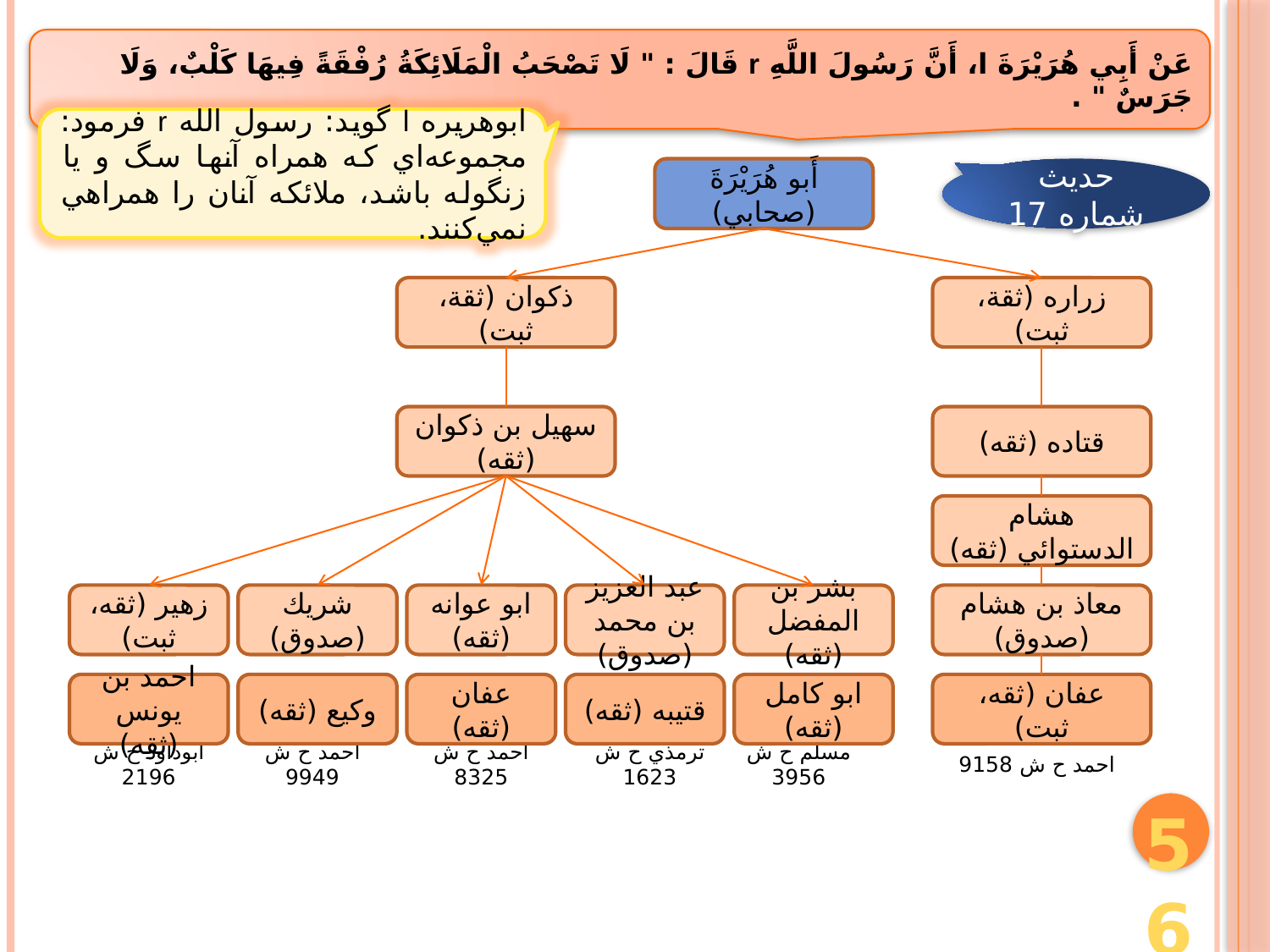

عَنْ أَبِي هُرَيْرَةَ ا، أَنَّ رَسُولَ اللَّهِ r قَالَ : " لَا تَصْحَبُ الْمَلَائِكَةُ رُفْقَةً فِيهَا كَلْبٌ، وَلَا جَرَسٌ " .
ابوهريره ا گويد: رسول الله r فرمود: مجموعه‌اي كه همراه آنها سگ و يا زنگوله باشد، ملائكه آنان را همراهي نمي‌كنند.
أَبو هُرَيْرَةَ (صحابي)
حديث شماره 17
ذكوان (ثقة، ثبت)
زراره (ثقة، ثبت)
سهيل بن ذكوان (ثقه)
قتاده (ثقه)
هشام الدستوائي (ثقه)
زهير (ثقه، ثبت)
شريك (صدوق)
ابو عوانه (ثقه)
عبد العزيز بن محمد (صدوق)
بشر بن المفضل (ثقه)
معاذ بن هشام (صدوق)
احمد بن يونس (ثقه)
وكيع (ثقه)
عفان (ثقه)
قتيبه (ثقه)
ابو كامل (ثقه)
عفان (ثقه، ثبت)
ابوداود ح ش 2196
احمد ح ش 9949
احمد ح ش 8325
ترمذي ح ش 1623
مسلم ح ش 3956
احمد ح ش 9158
56